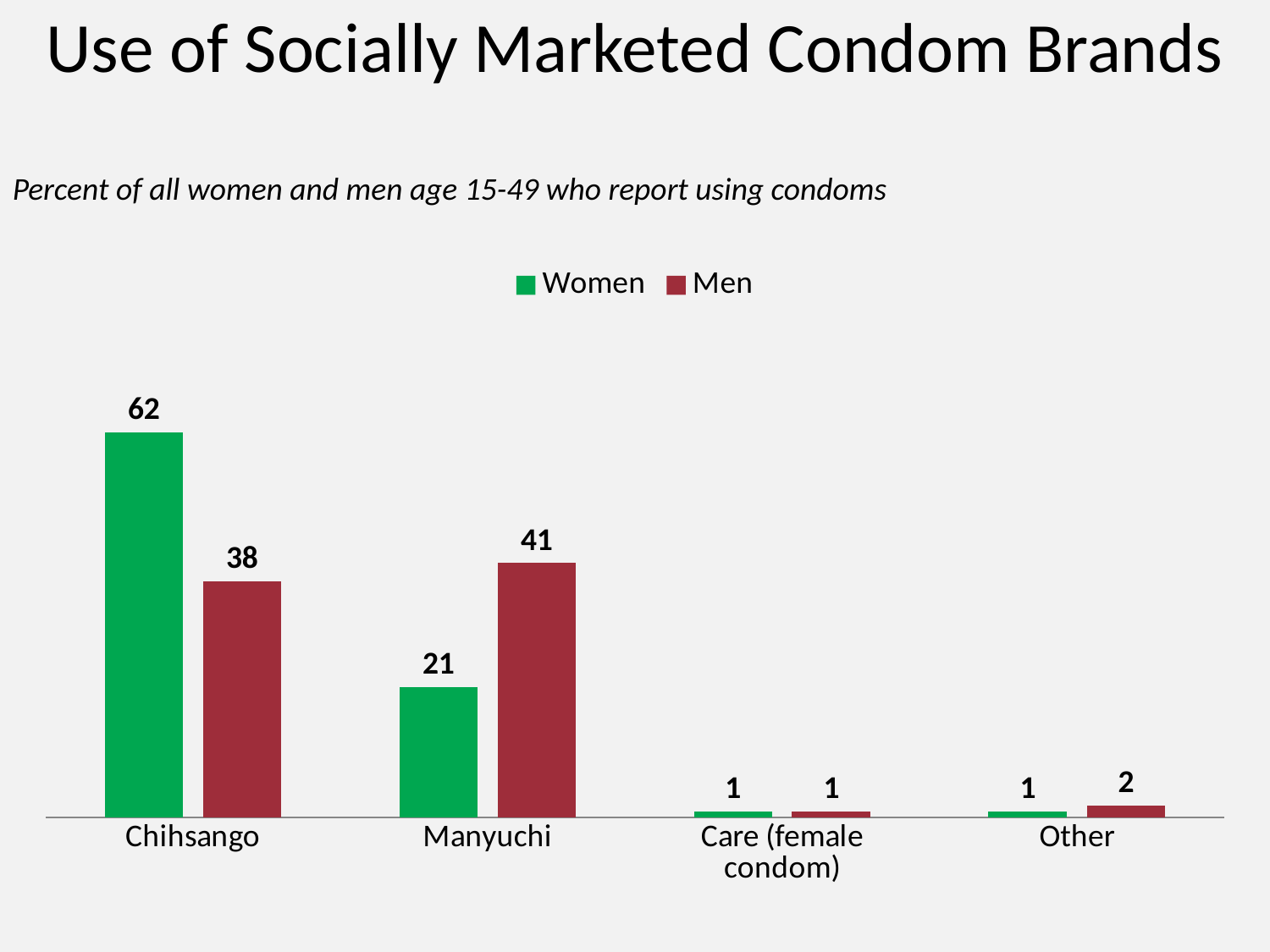

Use of Socially Marketed Condom Brands
Percent of all women and men age 15-49 who report using condoms

### Chart

| Category | Women | Men |
|---|---|---|
| Chihsango | 62.0 | 38.0 |
| Manyuchi | 21.0 | 41.0 |
| Care (female condom) | 1.0 | 1.0 |
| Other | 1.0 | 2.0 |